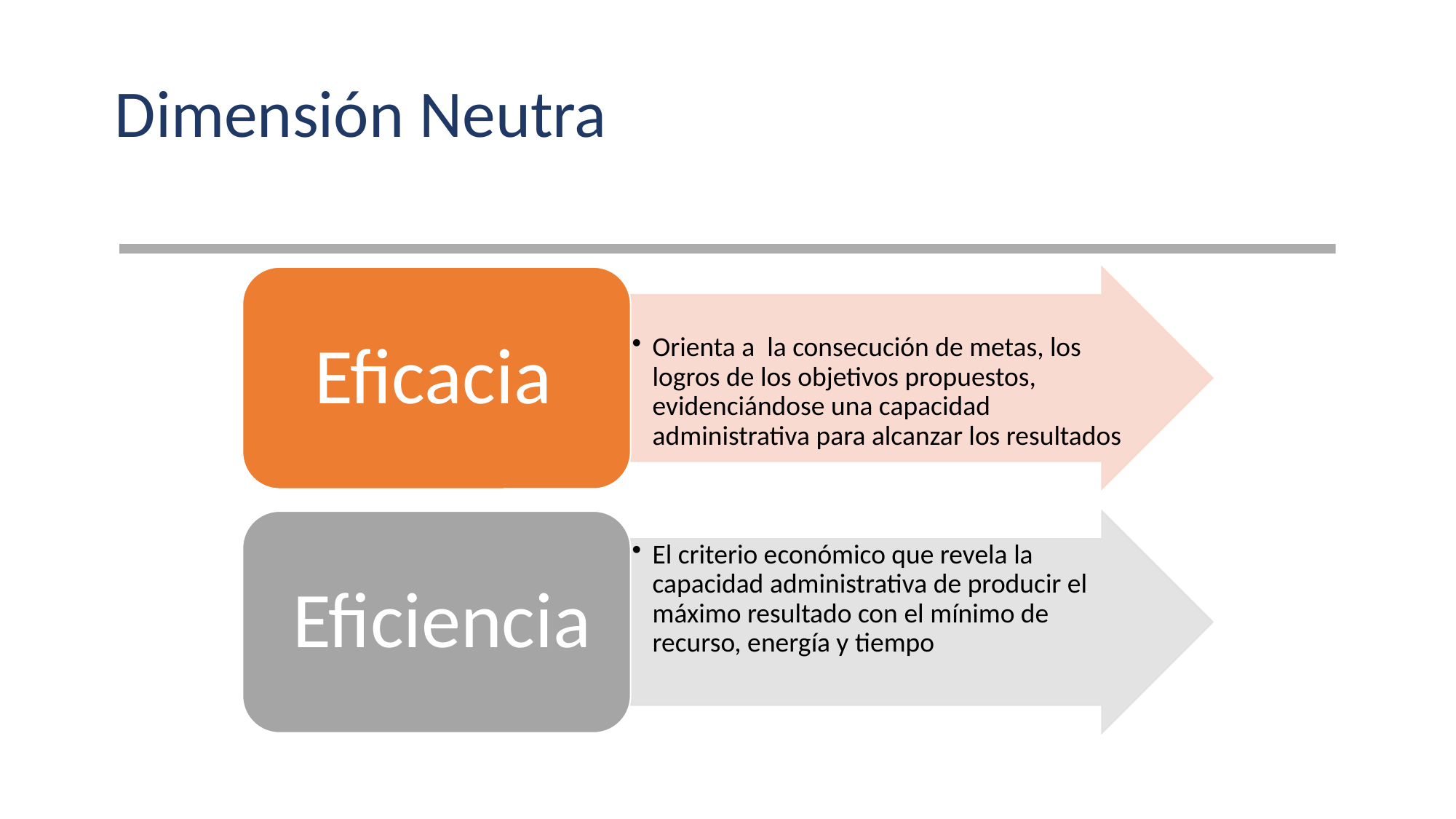

# Dimensión Neutra

Orienta a  la consecución de metas, los logros de los objetivos propuestos, evidenciándose una capacidad administrativa para alcanzar los resultados
Eficacia
El criterio económico que revela la capacidad administrativa de producir el máximo resultado con el mínimo de recurso, energía y tiempo
Eficiencia